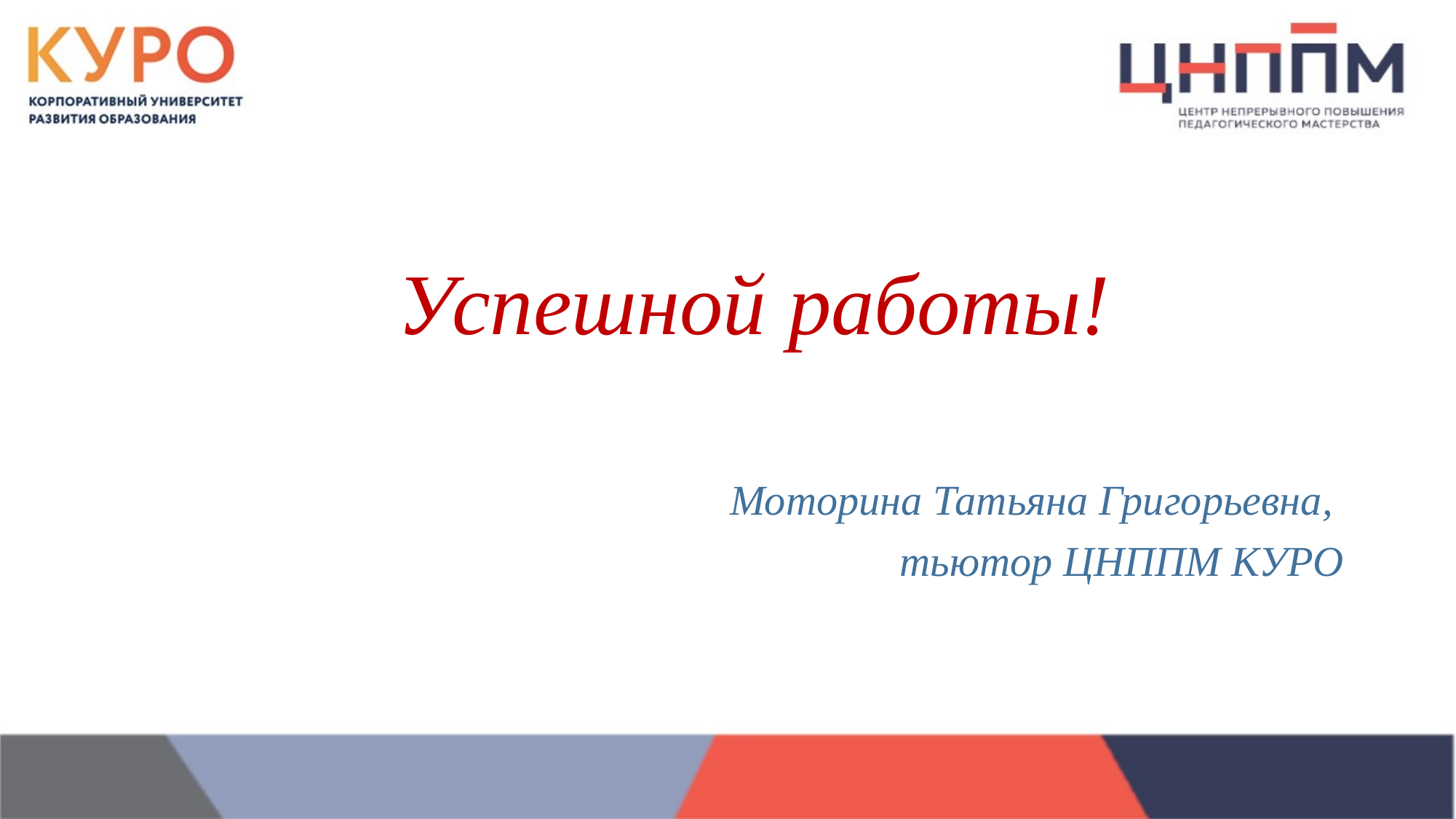

# Успешной работы!
Моторина Татьяна Григорьевна,
тьютор ЦНППМ КУРО